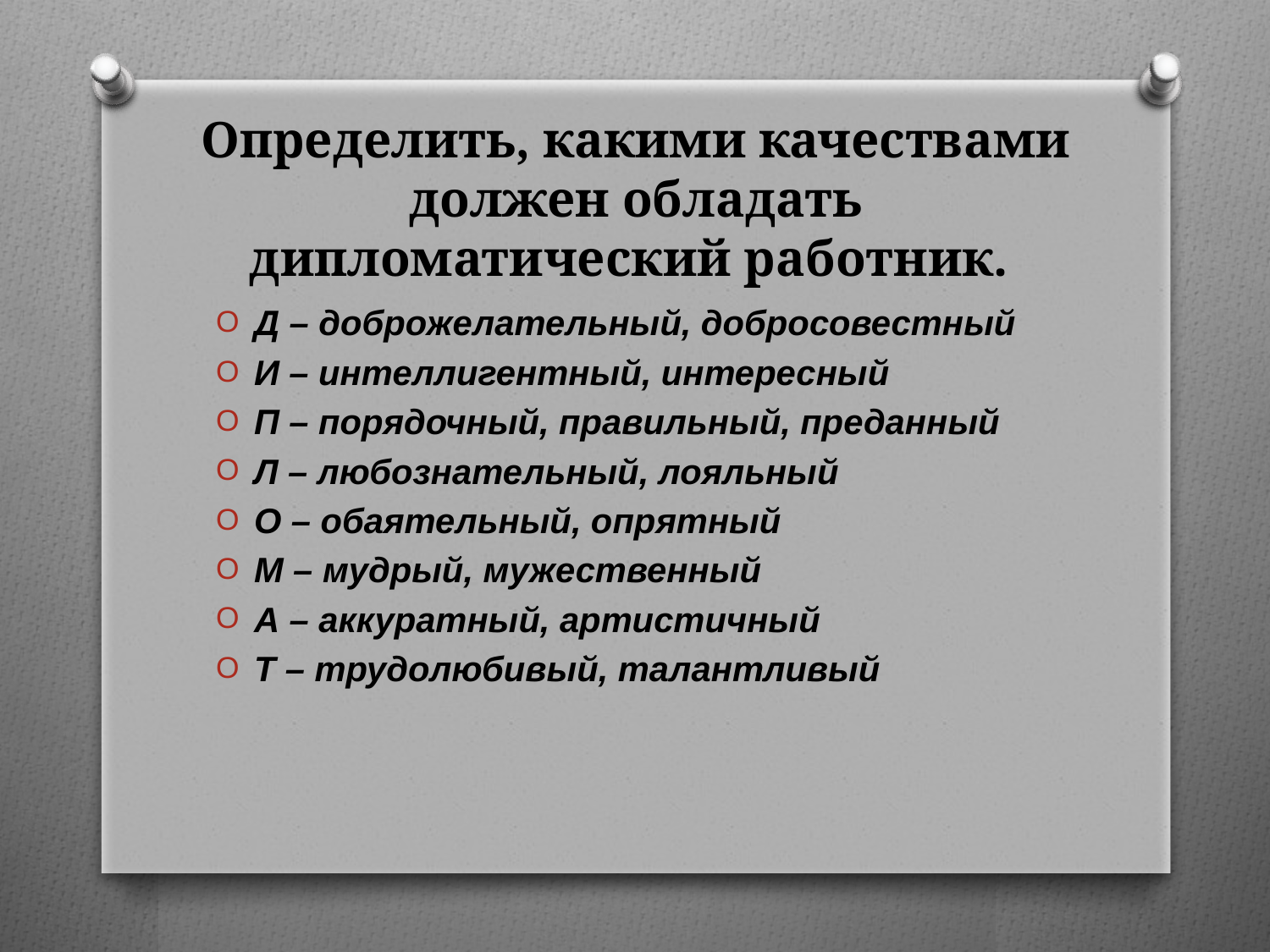

# Определить, какими качествами должен обладать дипломатический работник.
Д – доброжелательный, добросовестный
И – интеллигентный, интересный
П – порядочный, правильный, преданный
Л – любознательный, лояльный
О – обаятельный, опрятный
М – мудрый, мужественный
А – аккуратный, артистичный
Т – трудолюбивый, талантливый